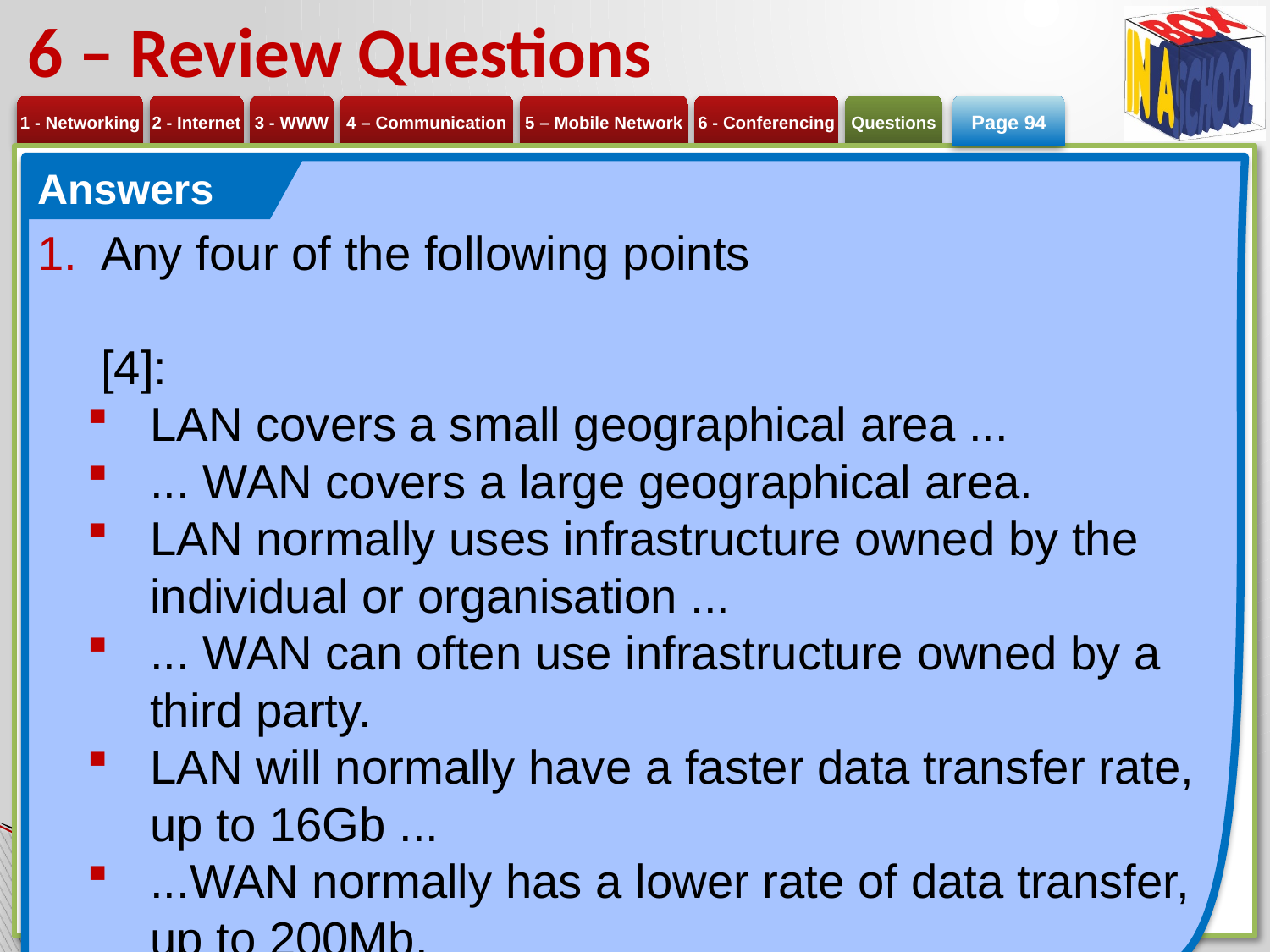

# 6 – Review Questions
Page 94
Answers

Any four of the following points 	[4]:
LAN covers a small geographical area ...
... WAN covers a large geographical area.
LAN normally uses infrastructure owned by the individual or organisation ...
... WAN can often use infrastructure owned by a third party.
LAN will normally have a faster data transfer rate, up to 16Gb ...
...WAN normally has a lower rate of data transfer, up to 200Mb.